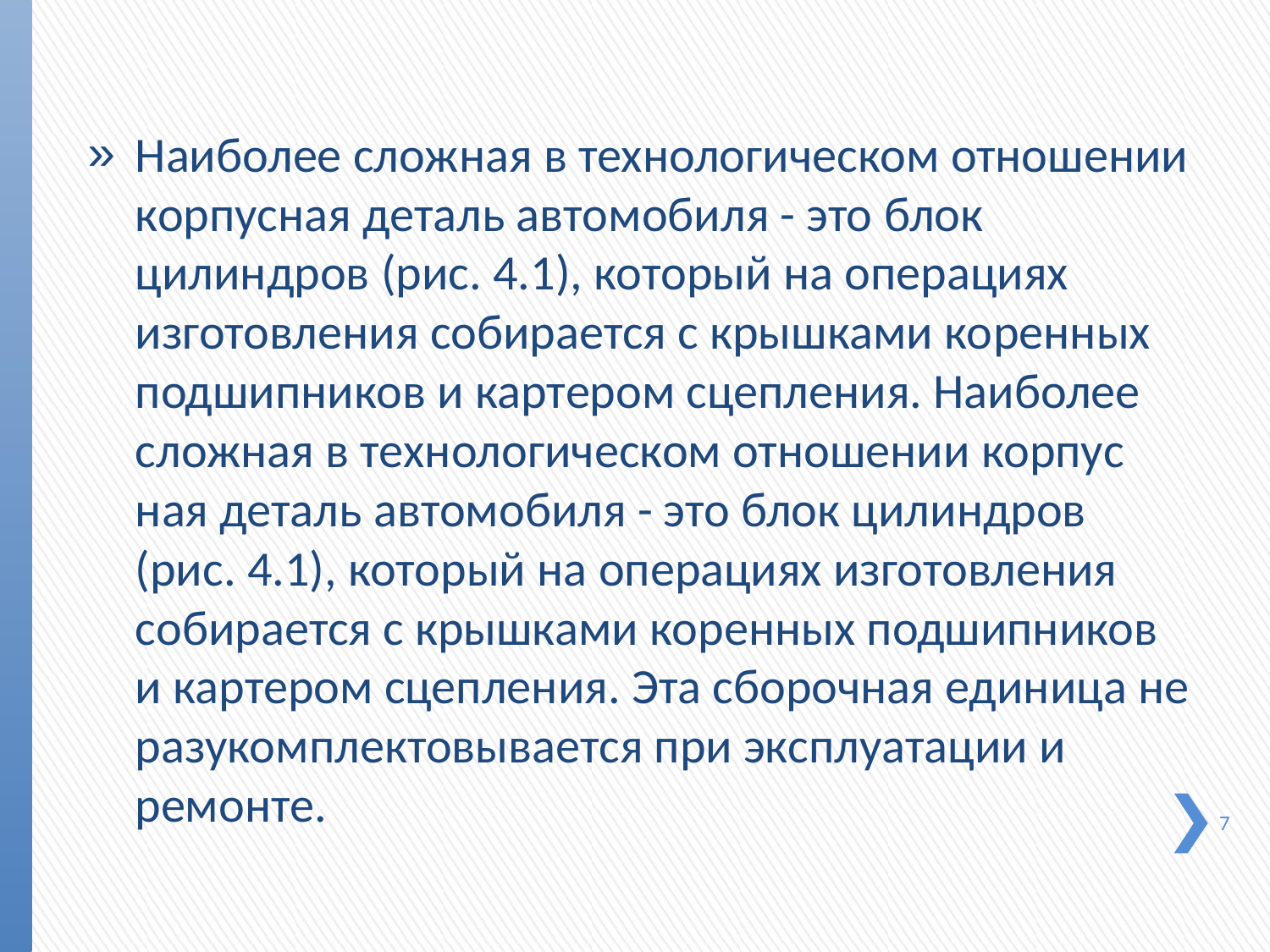

Наиболее сложная в технологическом отношении корпус­ная деталь автомобиля - это блок цилиндров (рис. 4.1), кото­рый на операциях изготовления собирается с крышками ко­ренных подшипников и картером сцепления. Наиболее сложная в технологическом отношении корпус­ная деталь автомобиля - это блок цилиндров (рис. 4.1), кото­рый на операциях изготовления собирается с крышками ко­ренных подшипников и картером сцепления. Эта сборочная единица не разукомплектовывается при эксплуатации и ремонте.
7